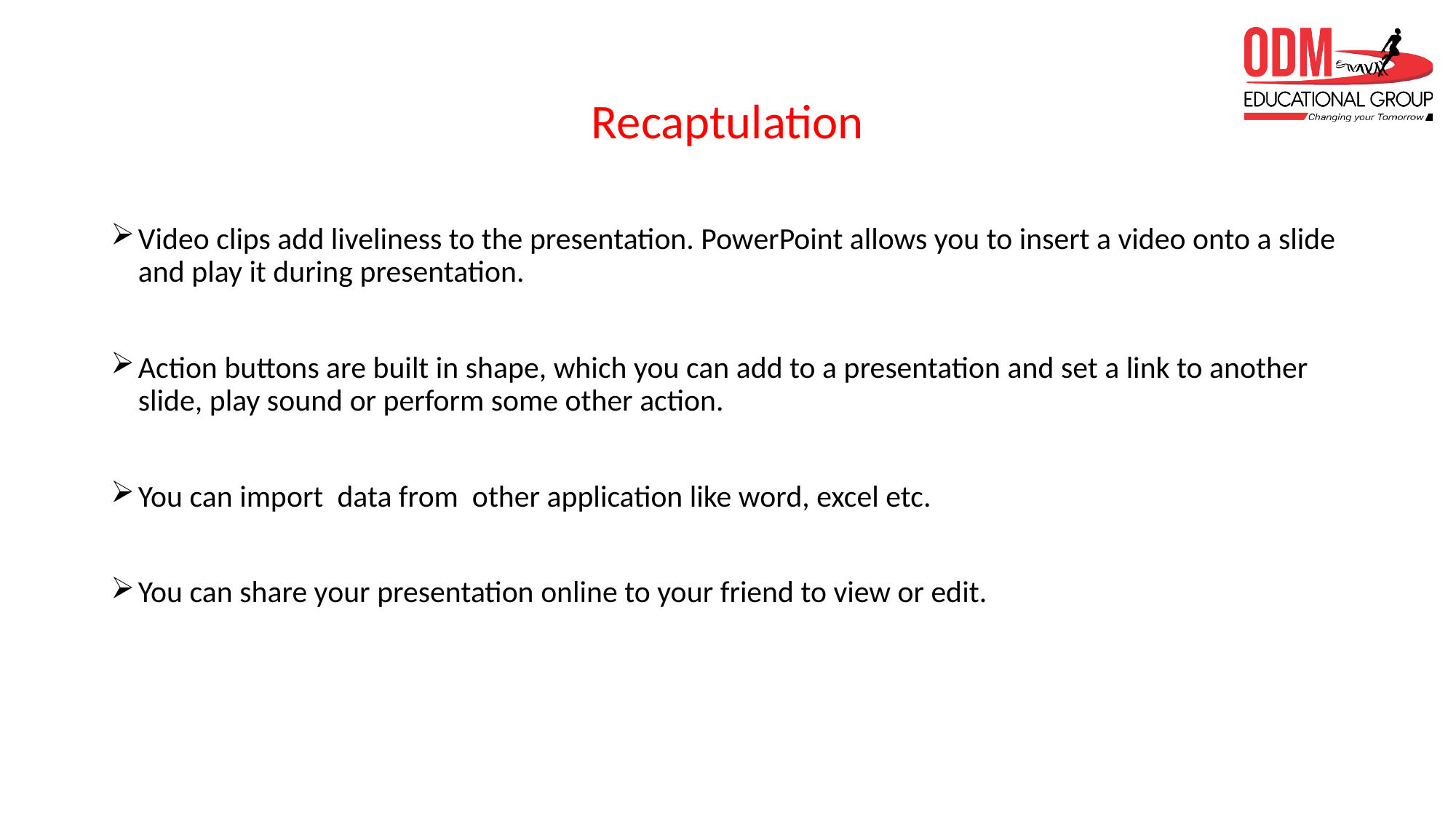

# Recaptulation
Video clips add liveliness to the presentation. PowerPoint allows you to insert a video onto a slide and play it during presentation.

Action buttons are built in shape, which you can add to a presentation and set a link to another slide, play sound or perform some other action.

You can import  data from  other application like word, excel etc.

You can share your presentation online to your friend to view or edit.